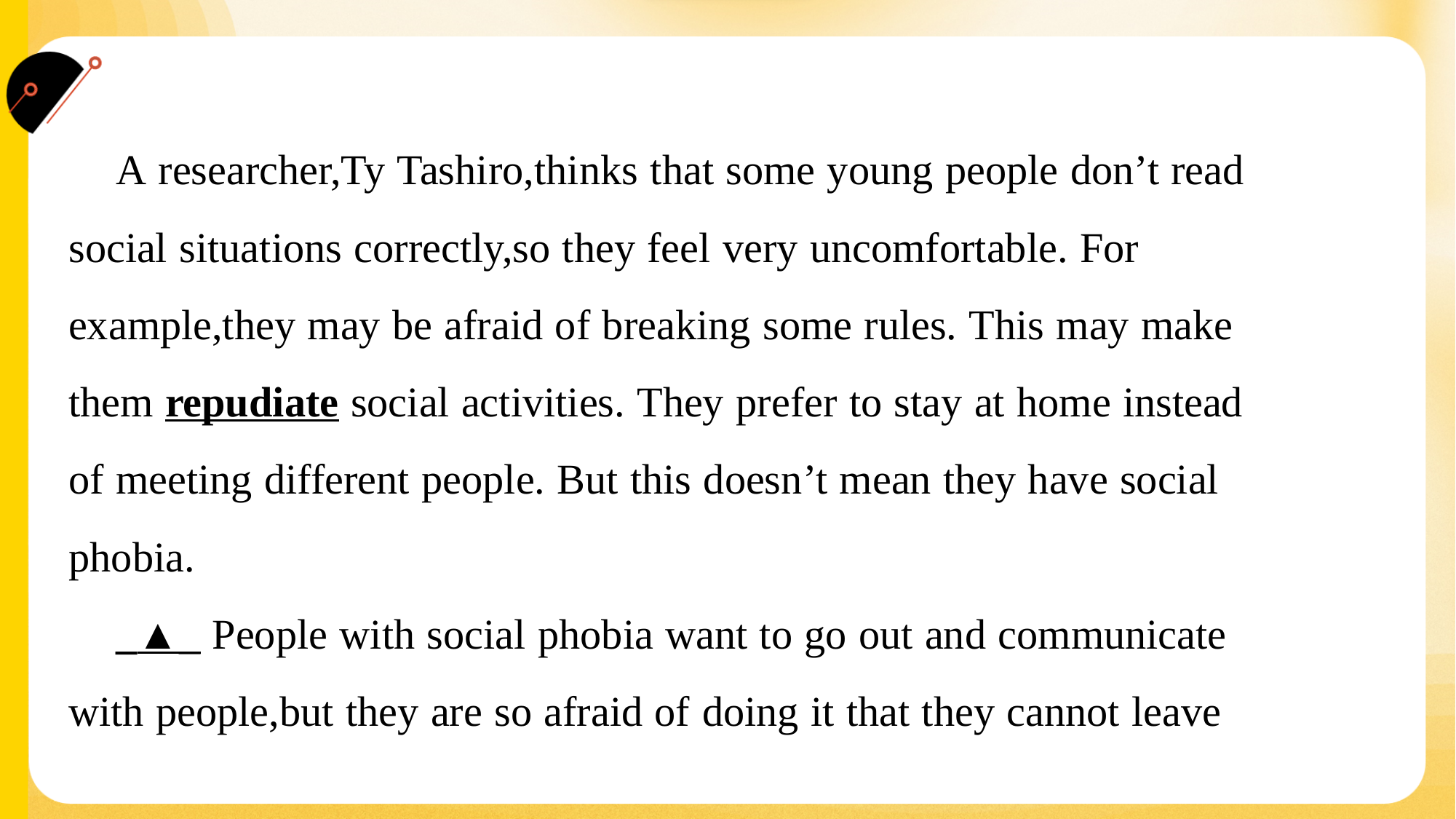

A researcher,Ty Tashiro,thinks that some young people don’t read
social situations correctly,so they feel very uncomfortable. For
example,they may be afraid of breaking some rules. This may make
them repudiate social activities. They prefer to stay at home instead
of meeting different people. But this doesn’t mean they have social
phobia.
    _▲_ People with social phobia want to go out and communicate
with people,but they are so afraid of doing it that they cannot leave